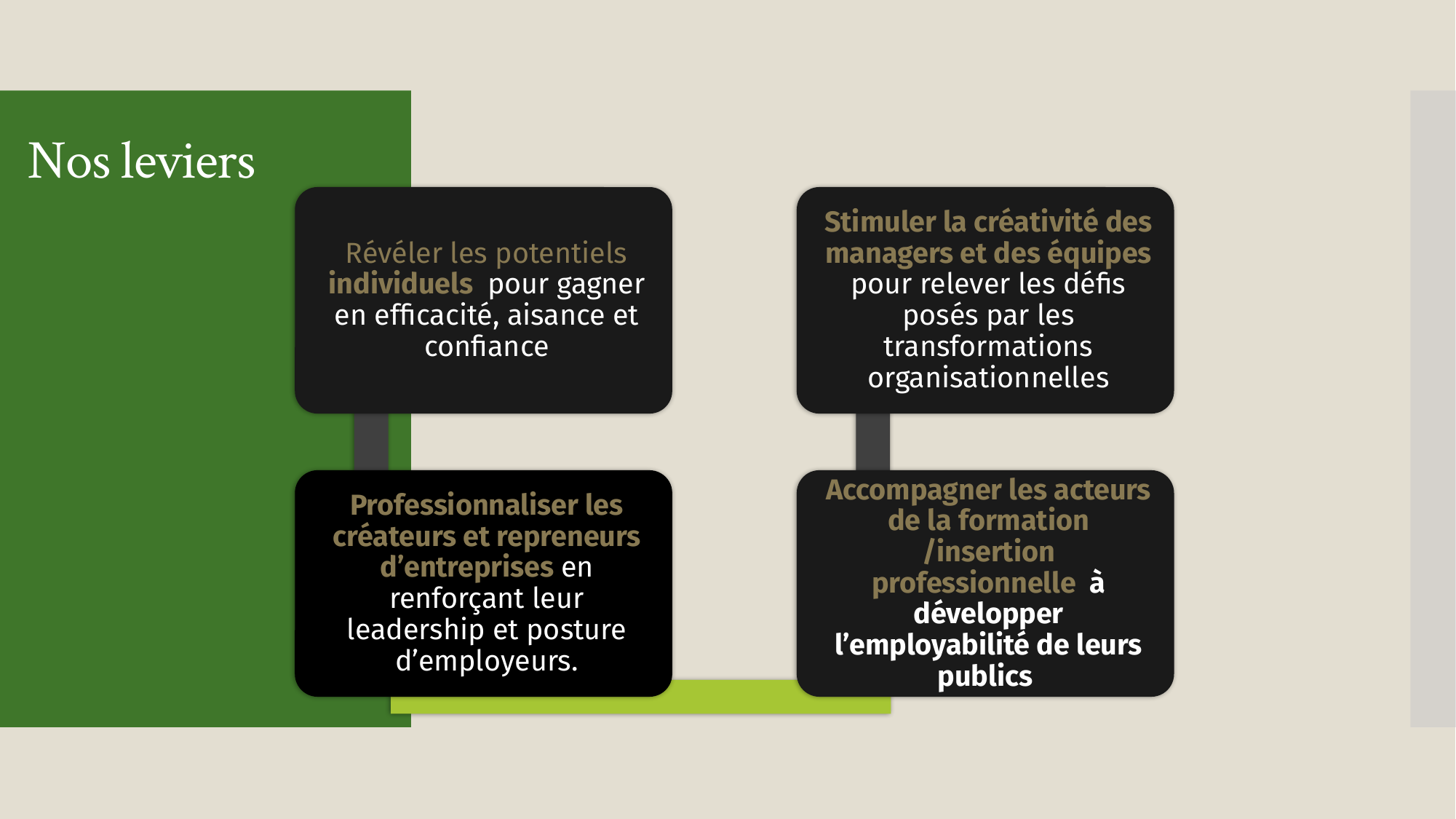

# Nos leviers
Révéler les potentiels individuels  pour gagner en efficacité, aisance et confiance
Professionnaliser les créateurs et repreneurs d’entreprises en renforçant leur leadership et posture d’employeurs.
Accompagner les acteurs de la formation /insertion professionnelle  à développer l’employabilité de leurs publics
Stimuler la créativité des managers et des équipes pour relever les défis posés par les transformations organisationnelles